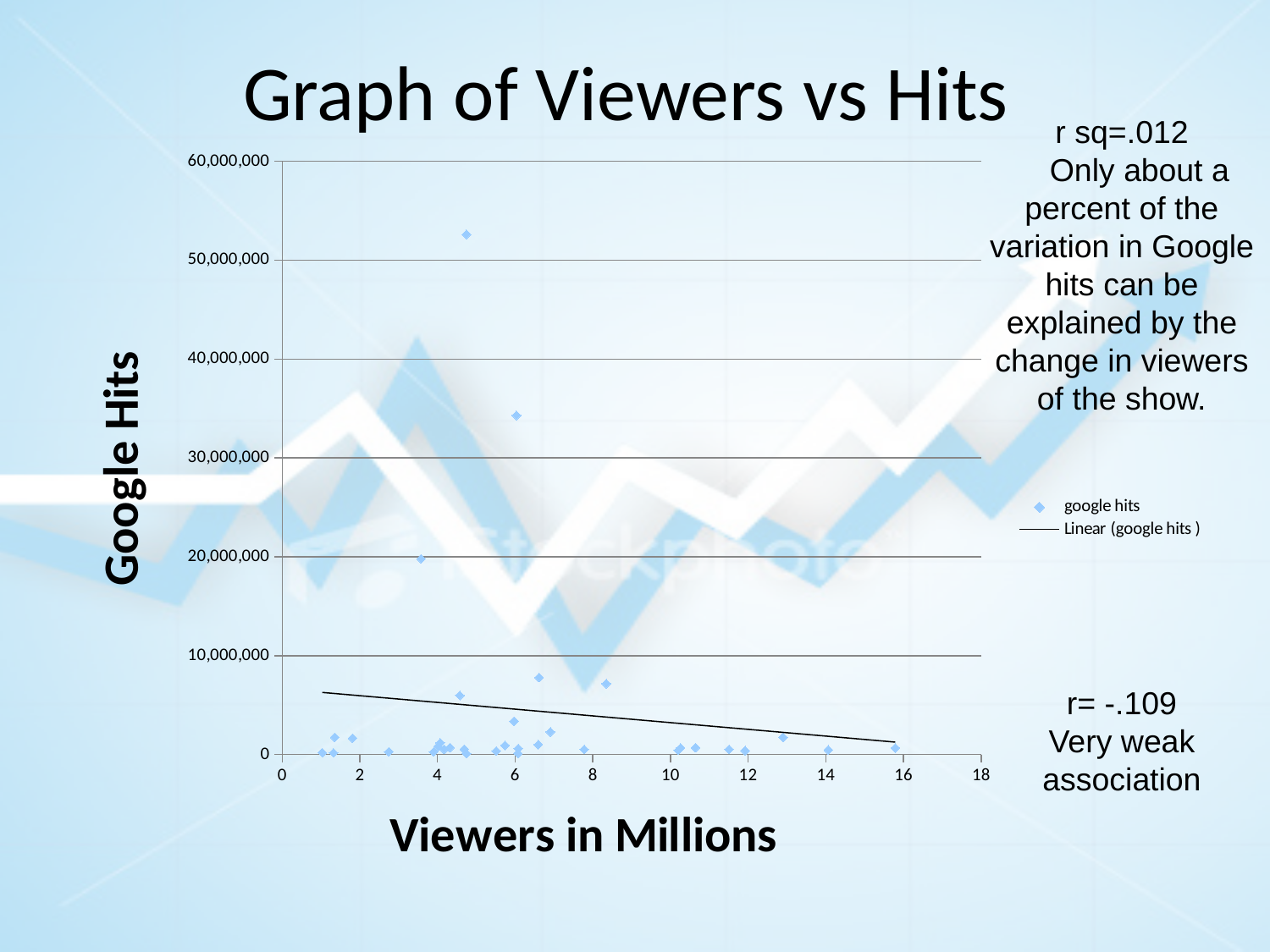

# Graph of Viewers vs Hits
r sq=.012
    Only about a percent of the variation in Google hits can be explained by the change in viewers of the show.

r= -.109
Very weak association

### Chart

| Category | google hits  |
|---|---|